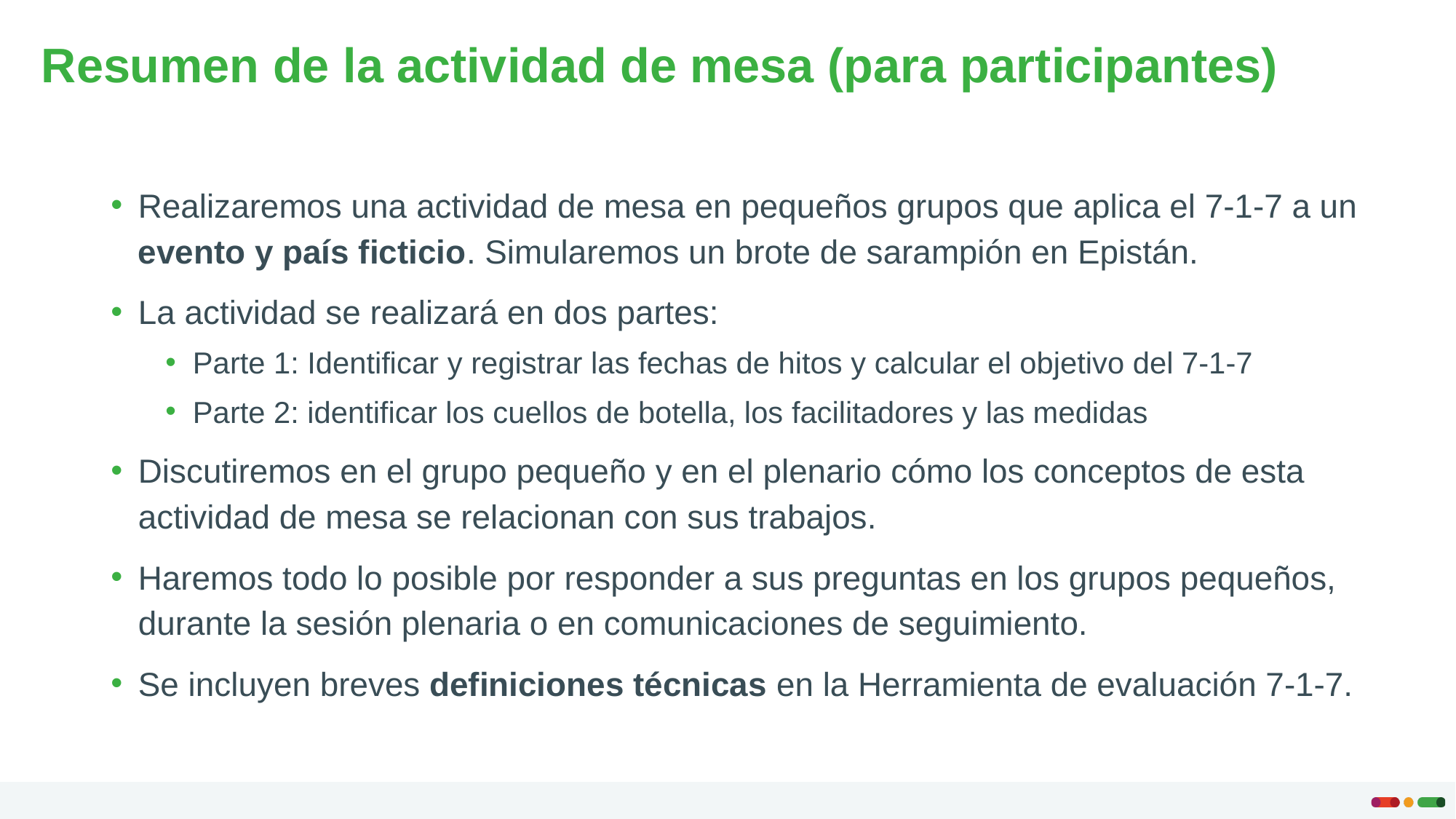

# Resumen de la actividad de mesa (para participantes)
Realizaremos una actividad de mesa en pequeños grupos que aplica el 7-1-7 a un evento y país ficticio. Simularemos un brote de sarampión en Epistán.
La actividad se realizará en dos partes:
Parte 1: Identificar y registrar las fechas de hitos y calcular el objetivo del 7-1-7
Parte 2: identificar los cuellos de botella, los facilitadores y las medidas
Discutiremos en el grupo pequeño y en el plenario cómo los conceptos de esta actividad de mesa se relacionan con sus trabajos.
Haremos todo lo posible por responder a sus preguntas en los grupos pequeños, durante la sesión plenaria o en comunicaciones de seguimiento.
Se incluyen breves definiciones técnicas en la Herramienta de evaluación 7-1-7.